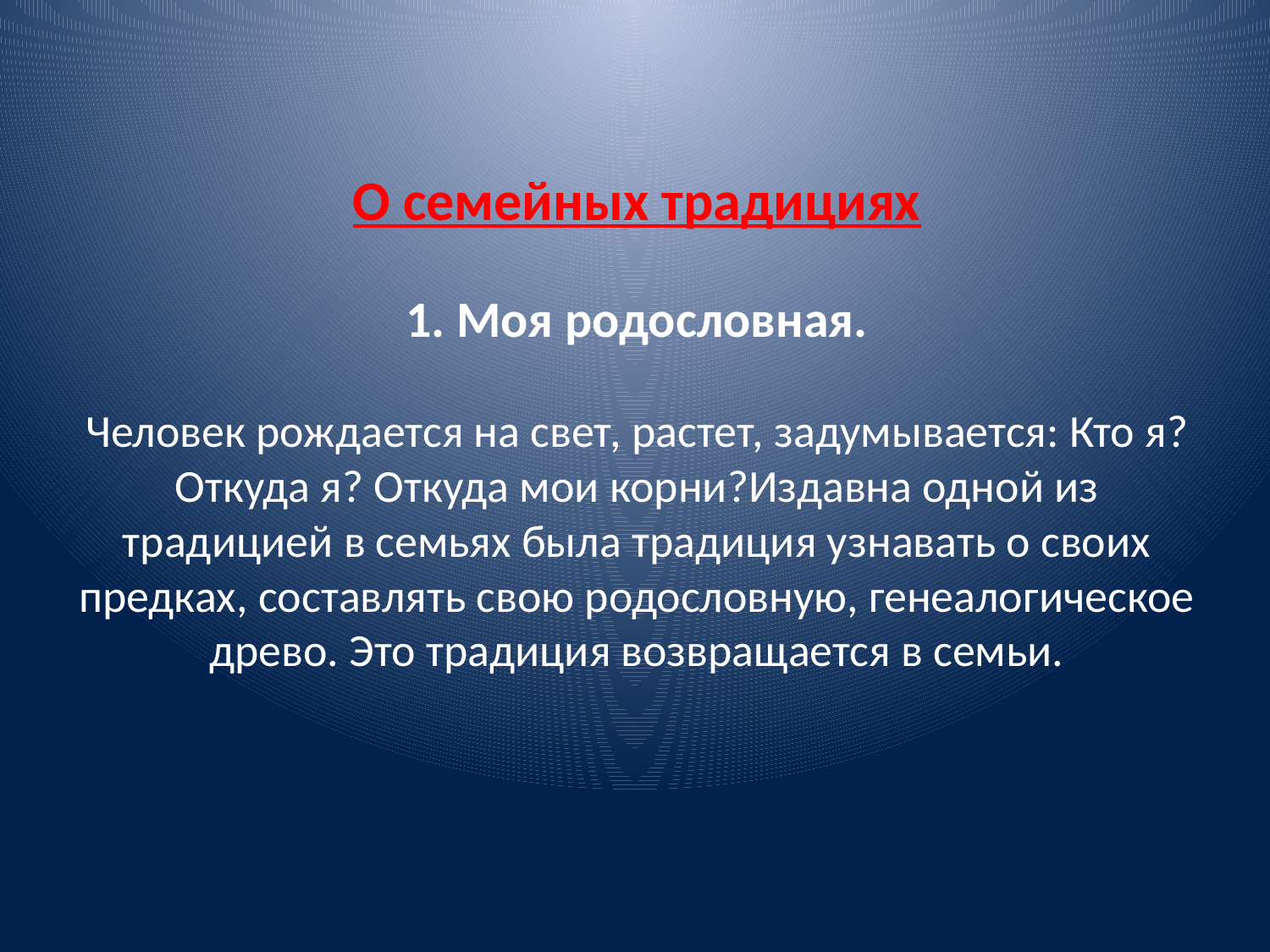

# О семейных традициях 1. Моя родословная. Человек рождается на свет, растет, задумывается: Кто я? Откуда я? Откуда мои корни?Издавна одной из традицией в семьях была традиция узнавать о своих предках, составлять свою родословную, генеалогическое древо. Это традиция возвращается в семьи.